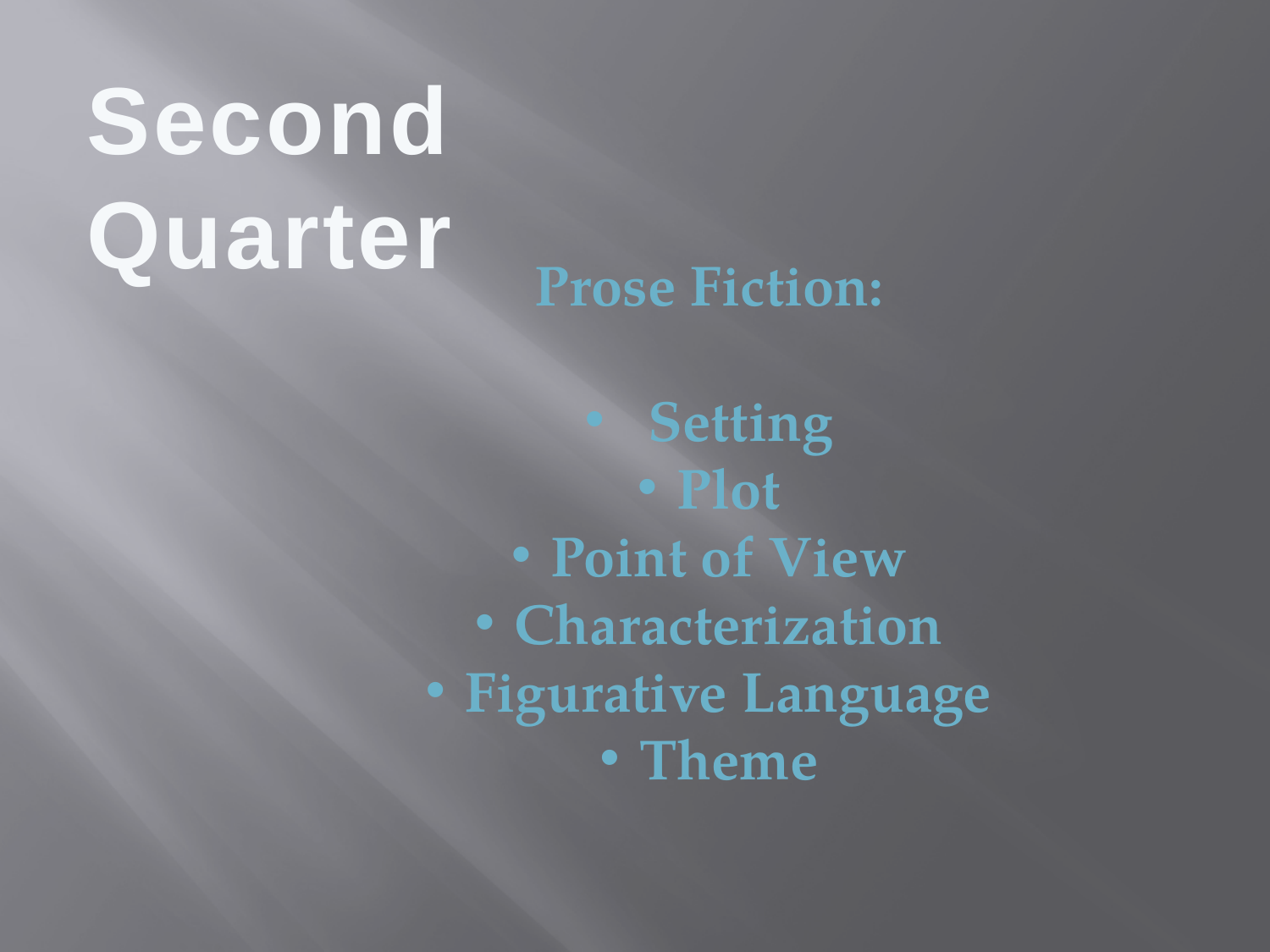

Second Quarter
Prose Fiction:

Setting
Plot
Point of View
Characterization
Figurative Language
Theme